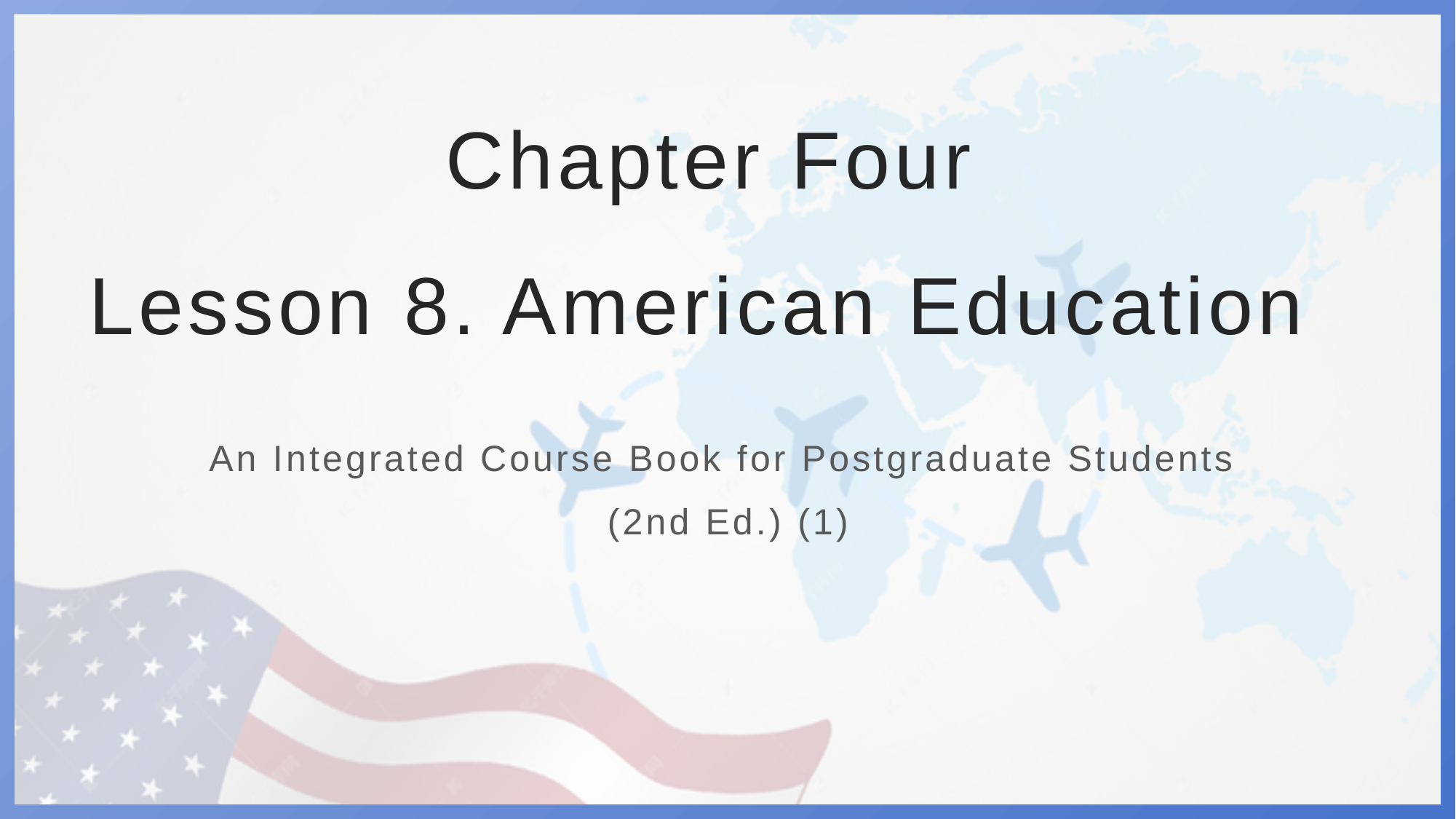

# Chapter Four Lesson 8. American Education
An Integrated Course Book for Postgraduate Students
(2nd Ed.) (1)